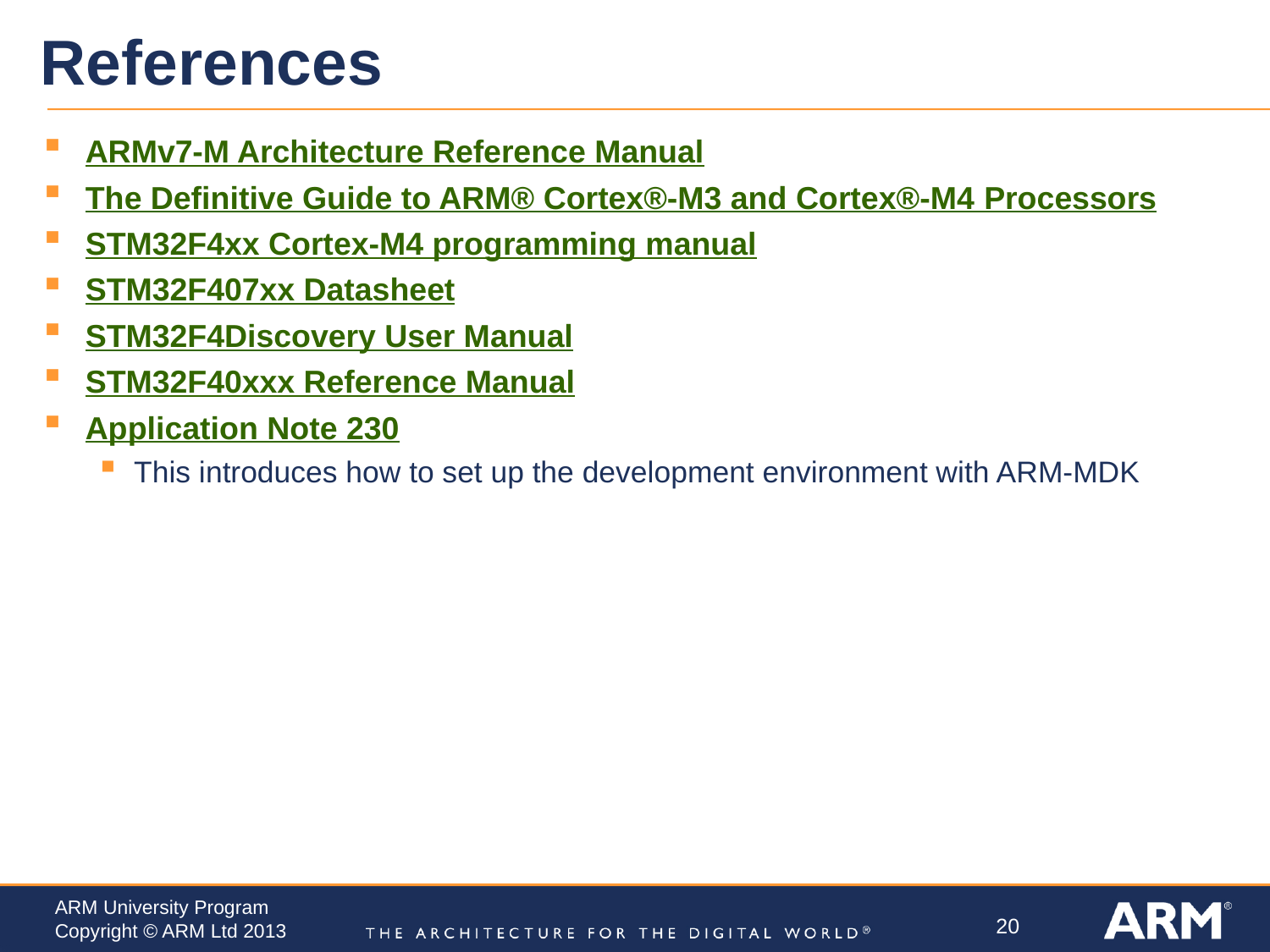

# References
ARMv7-M Architecture Reference Manual
The Definitive Guide to ARM® Cortex®-M3 and Cortex®-M4 Processors
STM32F4xx Cortex-M4 programming manual
STM32F407xx Datasheet
STM32F4Discovery User Manual
STM32F40xxx Reference Manual
Application Note 230
This introduces how to set up the development environment with ARM-MDK